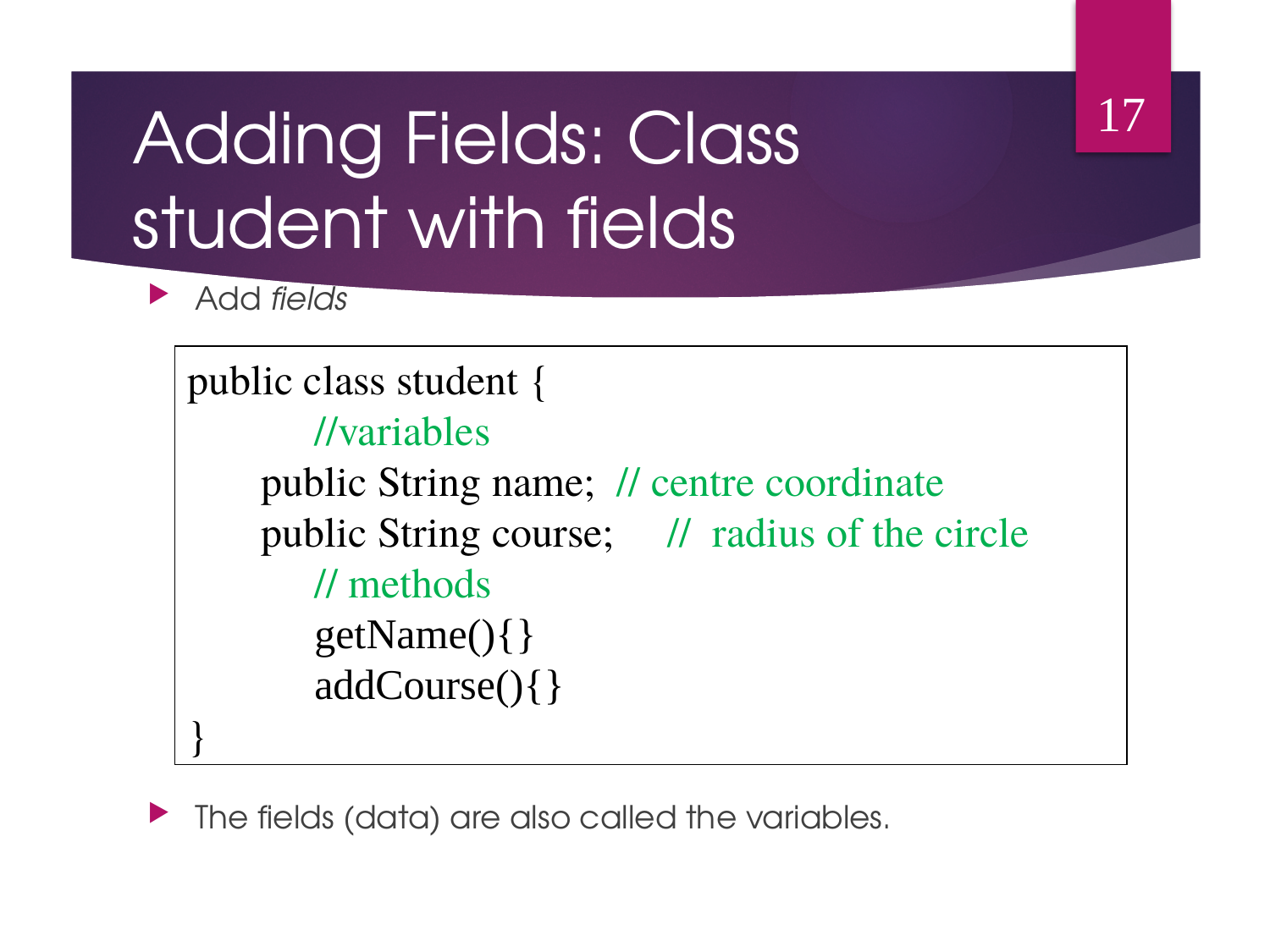

17
# Adding Fields: Class student with fields
Add fields

The fields (data) are also called the variables.

public class student {
	//variables
       public String name;  // centre coordinate
       public String course;     //  radius of the circle
	// methods
	getName(){}
	addCourse(){}
}